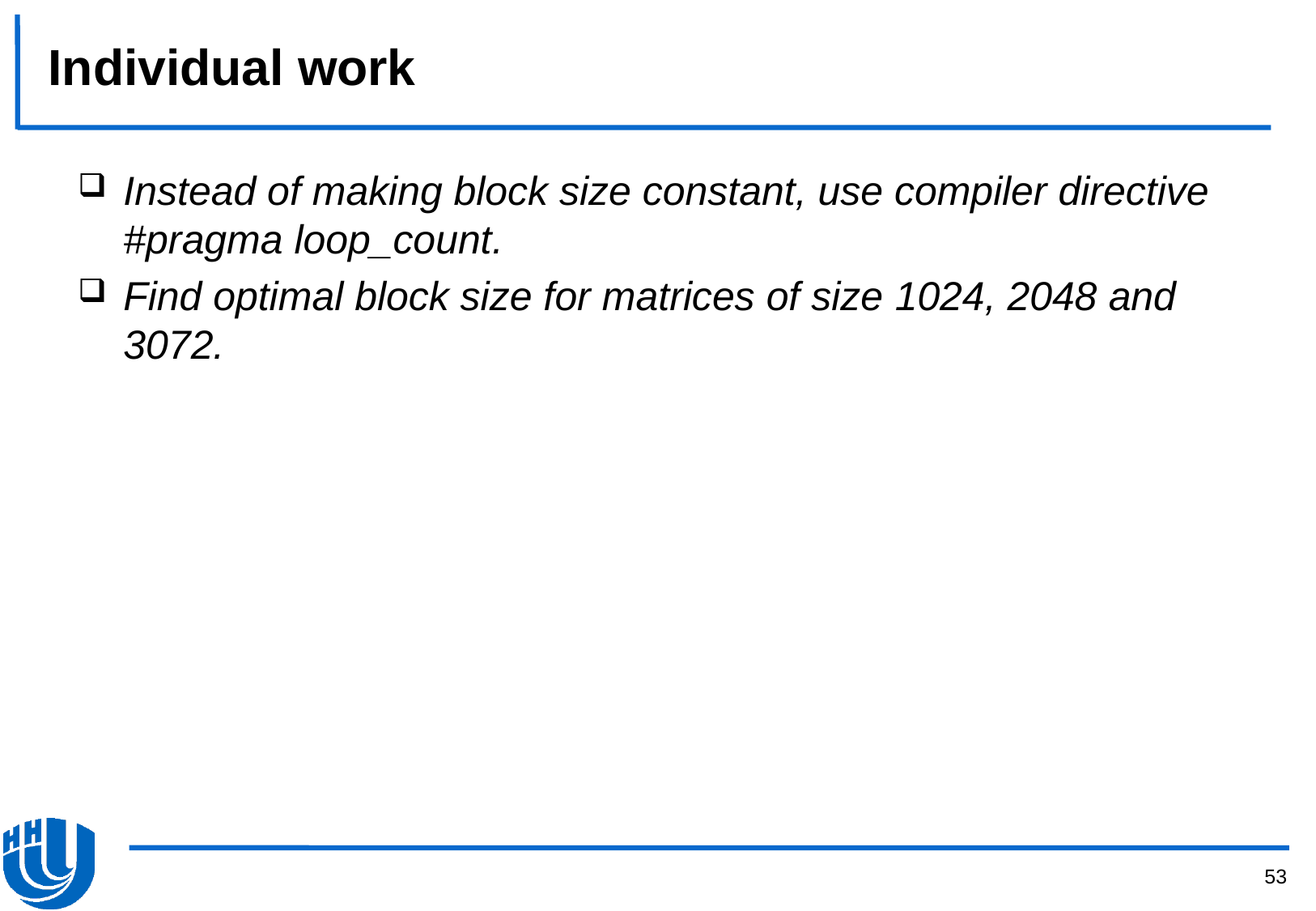

# Individual work
Instead of making block size constant, use compiler directive #pragma loop_count.
Find optimal block size for matrices of size 1024, 2048 and 3072.